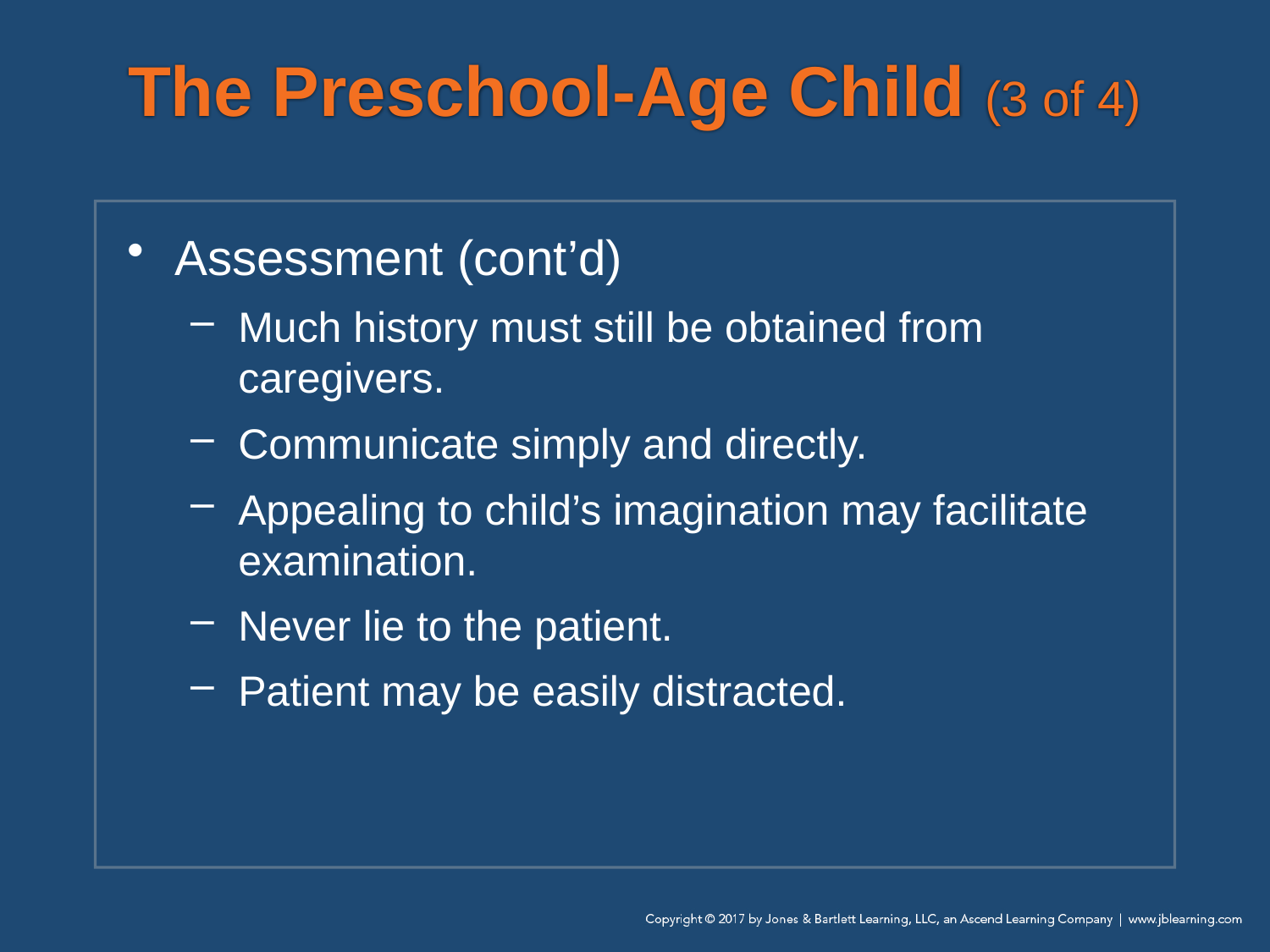

# The Preschool-Age Child (3 of 4)
Assessment (cont’d)
Much history must still be obtained from caregivers.
Communicate simply and directly.
Appealing to child’s imagination may facilitate examination.
Never lie to the patient.
Patient may be easily distracted.